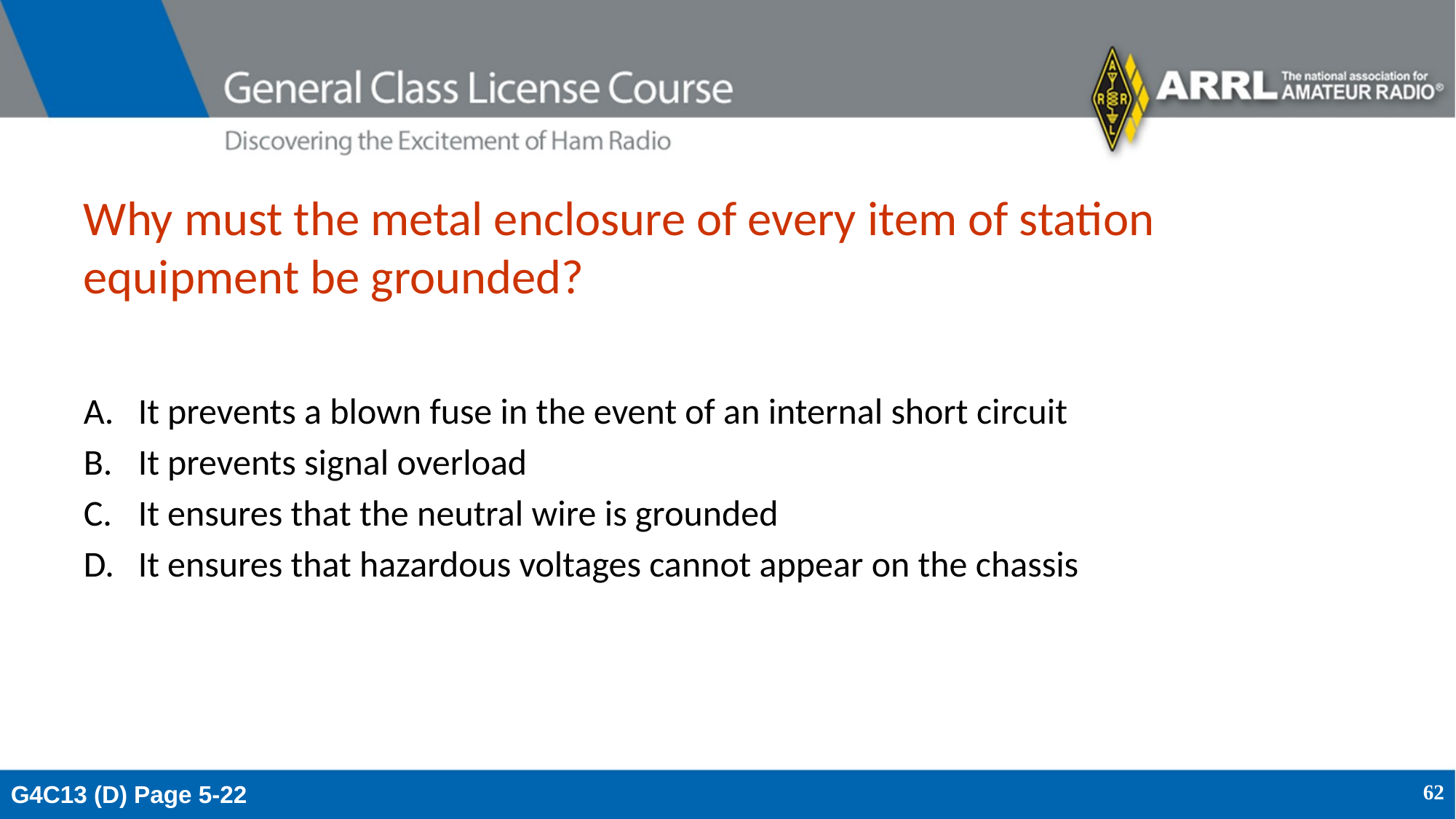

# Why must the metal enclosure of every item of station equipment be grounded?
It prevents a blown fuse in the event of an internal short circuit
It prevents signal overload
It ensures that the neutral wire is grounded
It ensures that hazardous voltages cannot appear on the chassis
G4C13 (D) Page 5-22
62